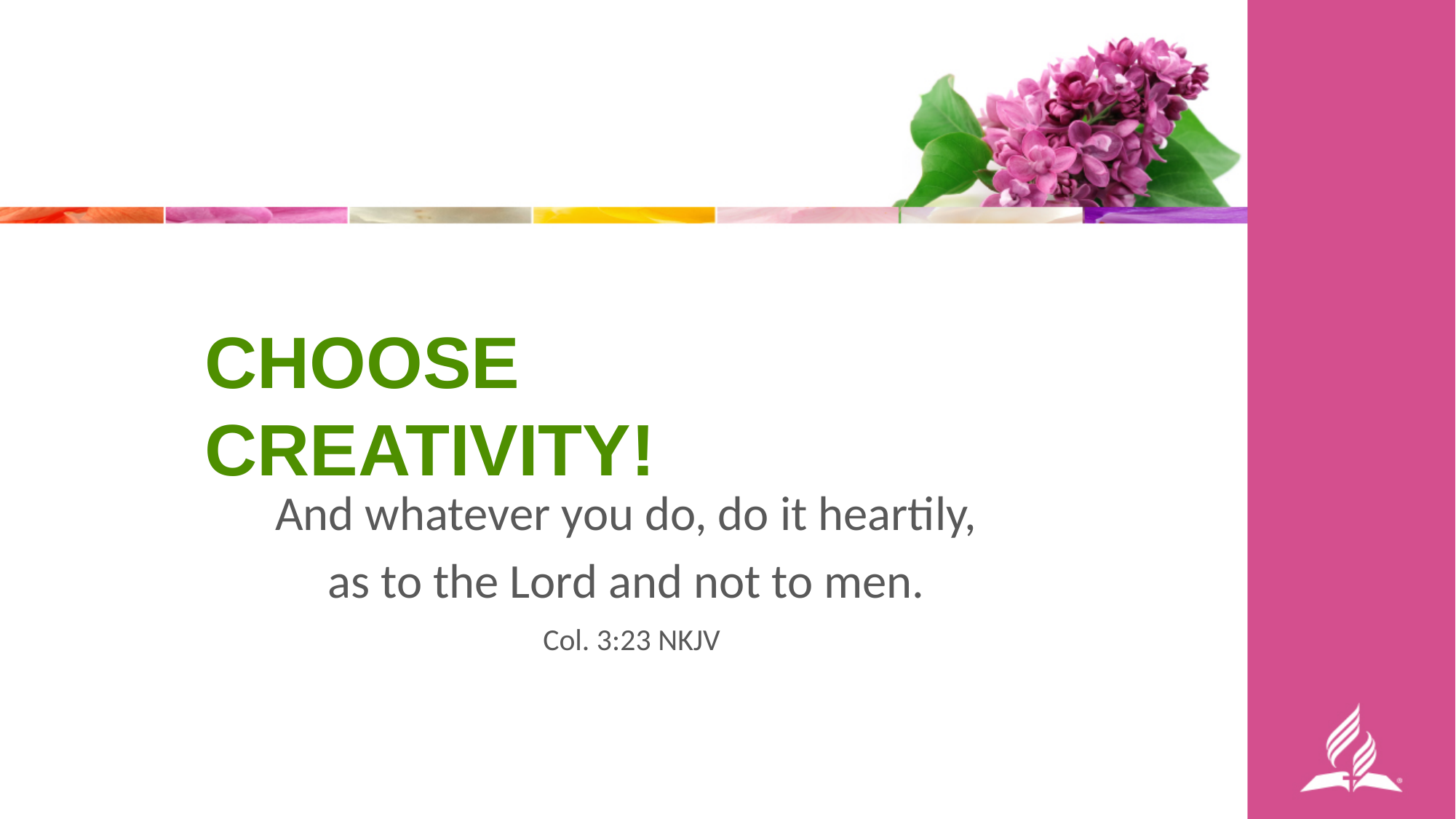

CHOOSE CREATIVITY!
And whatever you do, do it heartily,
as to the Lord and not to men.
Col. 3:23 NKJV